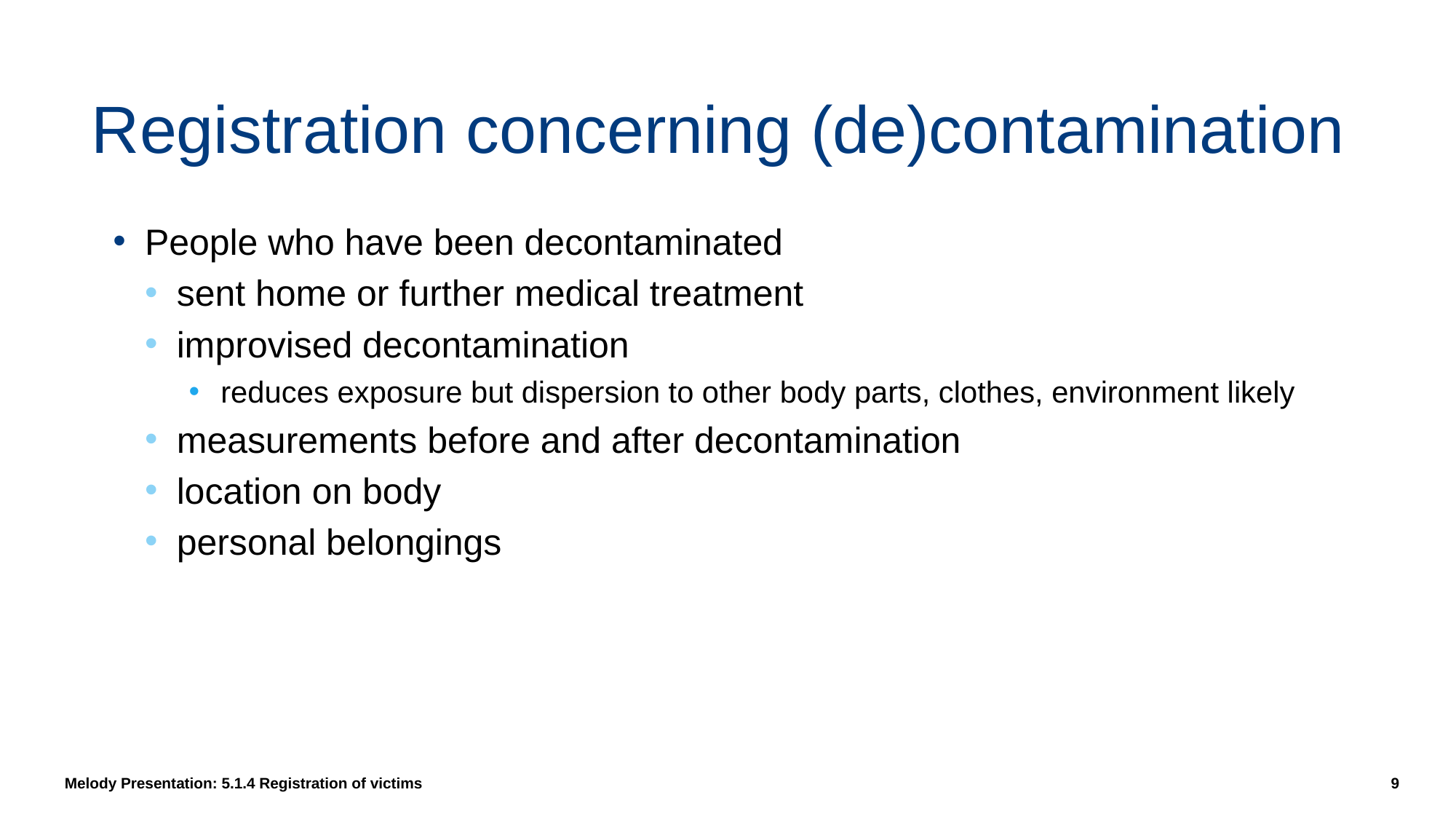

# Registration concerning (de)contamination
People who have been decontaminated
sent home or further medical treatment
improvised decontamination
reduces exposure but dispersion to other body parts, clothes, environment likely
measurements before and after decontamination
location on body
personal belongings
Melody Presentation: 5.1.4 Registration of victims
9